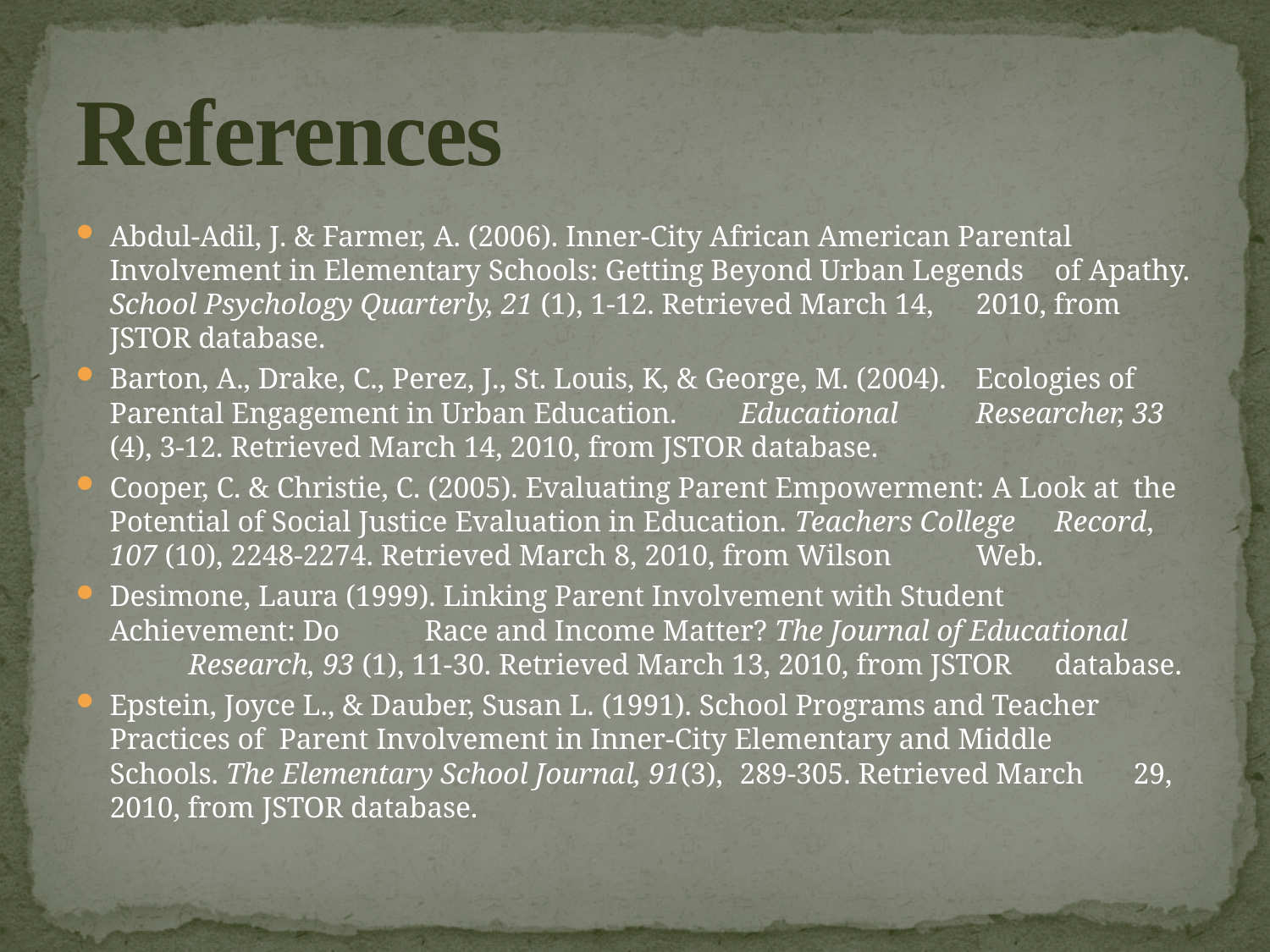

# References
Abdul-Adil, J. & Farmer, A. (2006). Inner-City African American Parental 	Involvement in Elementary Schools: Getting Beyond Urban Legends 	of Apathy. School Psychology Quarterly, 21 (1), 1-12. Retrieved March 14, 	2010, from JSTOR database.
Barton, A., Drake, C., Perez, J., St. Louis, K, & George, M. (2004). 	Ecologies of Parental Engagement in Urban Education. 	Educational 	Researcher, 33 (4), 3-12. Retrieved March 14, 2010, from JSTOR database.
Cooper, C. & Christie, C. (2005). Evaluating Parent Empowerment: A Look at 	the Potential of Social Justice Evaluation in Education. Teachers College 	Record, 107 (10), 2248-2274. Retrieved March 8, 2010, from Wilson 	Web.
Desimone, Laura (1999). Linking Parent Involvement with Student 	Achievement: Do 	Race and Income Matter? The Journal of Educational 	Research, 93 (1), 11-30. Retrieved March 13, 2010, from JSTOR 	database.
Epstein, Joyce L., & Dauber, Susan L. (1991). School Programs and Teacher 	Practices of  Parent Involvement in Inner-City Elementary and Middle 	Schools. The Elementary School Journal, 91(3), 	289-305. Retrieved March 	29, 2010, from JSTOR database.